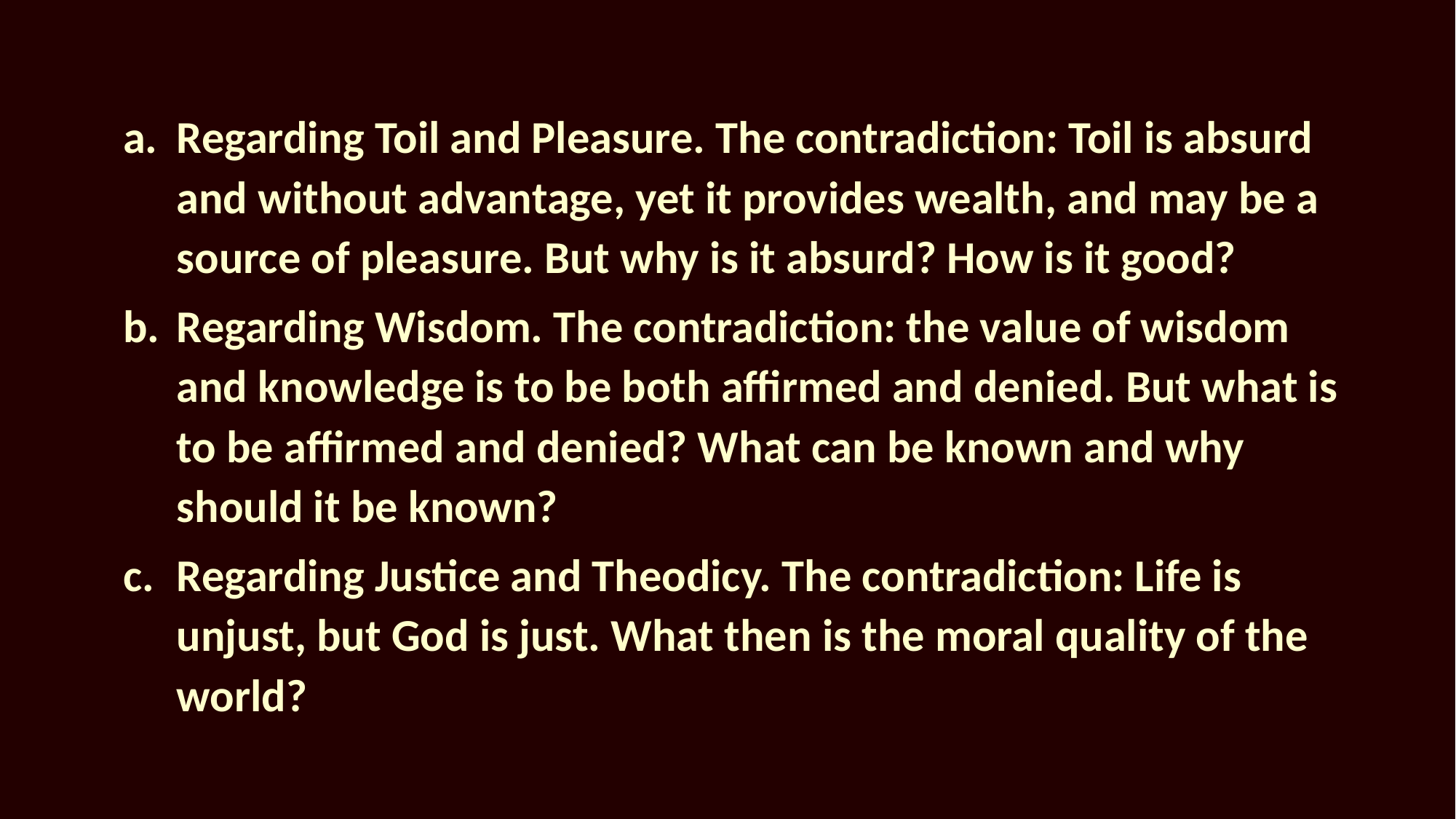

a.	Regarding Toil and Pleasure. The contradiction: Toil is absurd and without advantage, yet it provides wealth, and may be a source of pleasure. But why is it absurd? How is it good?
b.	Regarding Wisdom. The contradiction: the value of wisdom and knowledge is to be both affirmed and denied. But what is to be affirmed and denied? What can be known and why should it be known?
c.	Regarding Justice and Theodicy. The contradiction: Life is unjust, but God is just. What then is the moral quality of the world?